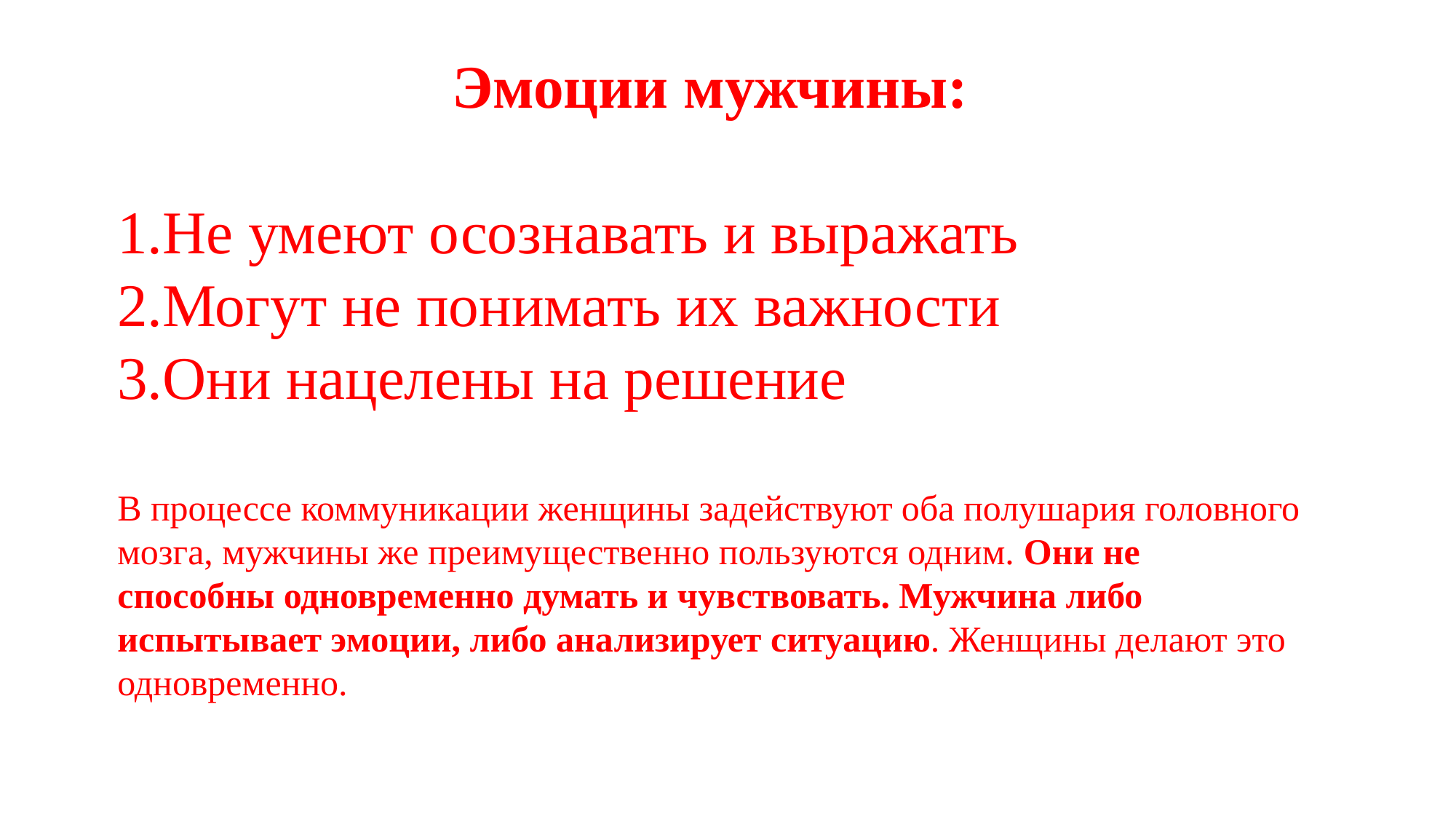

Эмоции мужчины:

Не умеют осознавать и выражать
Могут не понимать их важности
Они нацелены на решение

В процессе коммуникации женщины задействуют оба полушария головного мозга, мужчины же преимущественно пользуются одним. Они не способны одновременно думать и чувствовать. Мужчина либо испытывает эмоции, либо анализирует ситуацию. Женщины делают это одновременно.